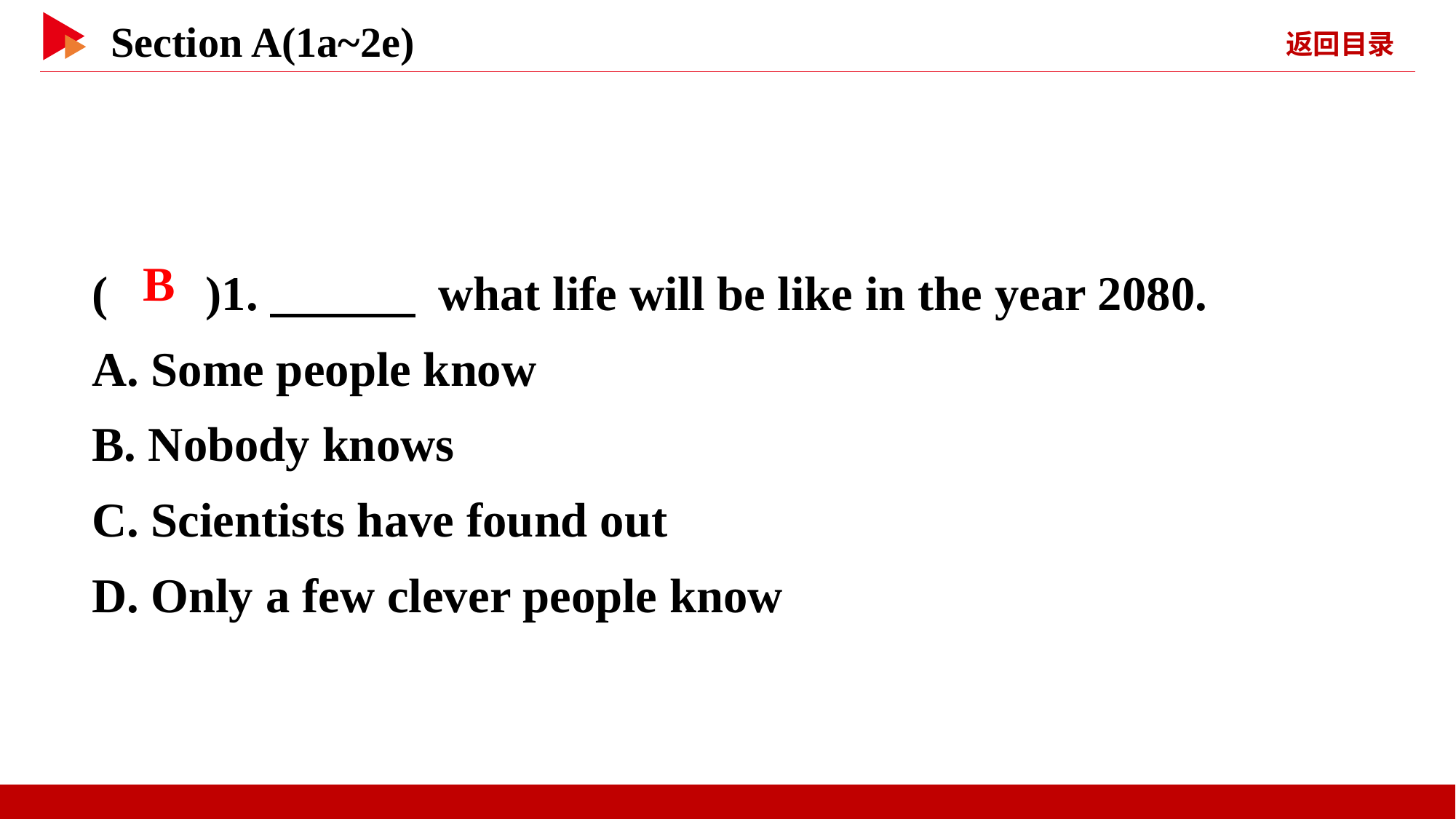

(        )1.　　　 what life will be like in the year 2080.
A. Some people know
B. Nobody knows
C. Scientists have found out
D. Only a few clever people know
   B